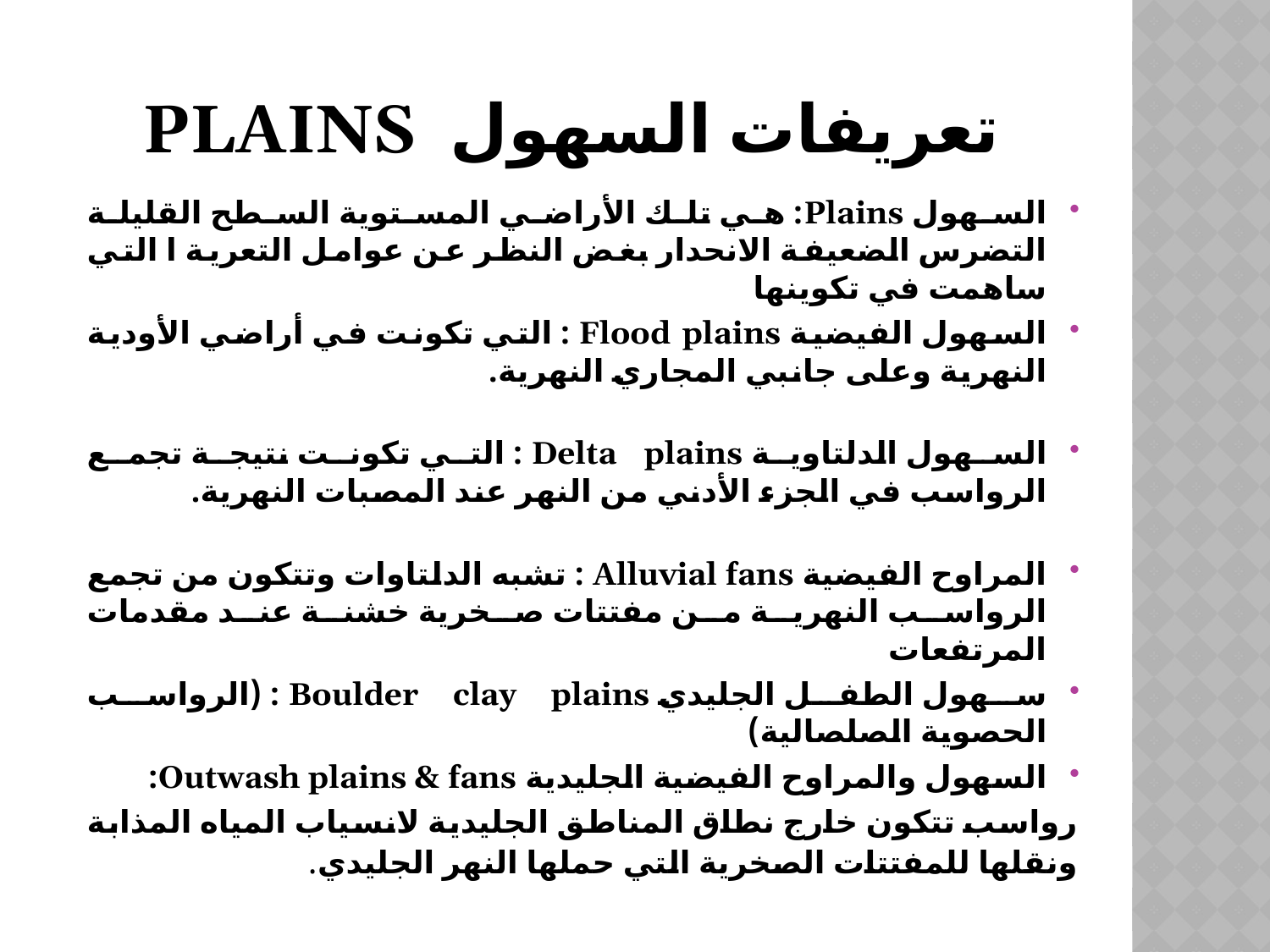

# Plains  تعريفات السهول
السهول Plains: هي تلك الأراضي المستوية السطح القليلة التضرس الضعيفة الانحدار بغض النظر عن عوامل التعرية ا التي ساهمت في تكوينها
السهول الفيضية Flood plains : التي تكونت في أراضي الأودية النهرية وعلى جانبي المجاري النهرية.
السهول الدلتاوية Delta plains : التي تكونت نتيجة تجمع الرواسب في الجزء الأدني من النهر عند المصبات النهرية.
المراوح الفيضية Alluvial fans : تشبه الدلتاوات وتتكون من تجمع الرواسب النهرية من مفتتات صخرية خشنة عند مقدمات المرتفعات
سهول الطفل الجليدي Boulder clay plains : (الرواسب الحصوية الصلصالية)
السهول والمراوح الفيضية الجليدية Outwash plains & fans:
رواسب تتكون خارج نطاق المناطق الجليدية لانسياب المياه المذابة ونقلها للمفتتات الصخرية التي حملها النهر الجليدي.